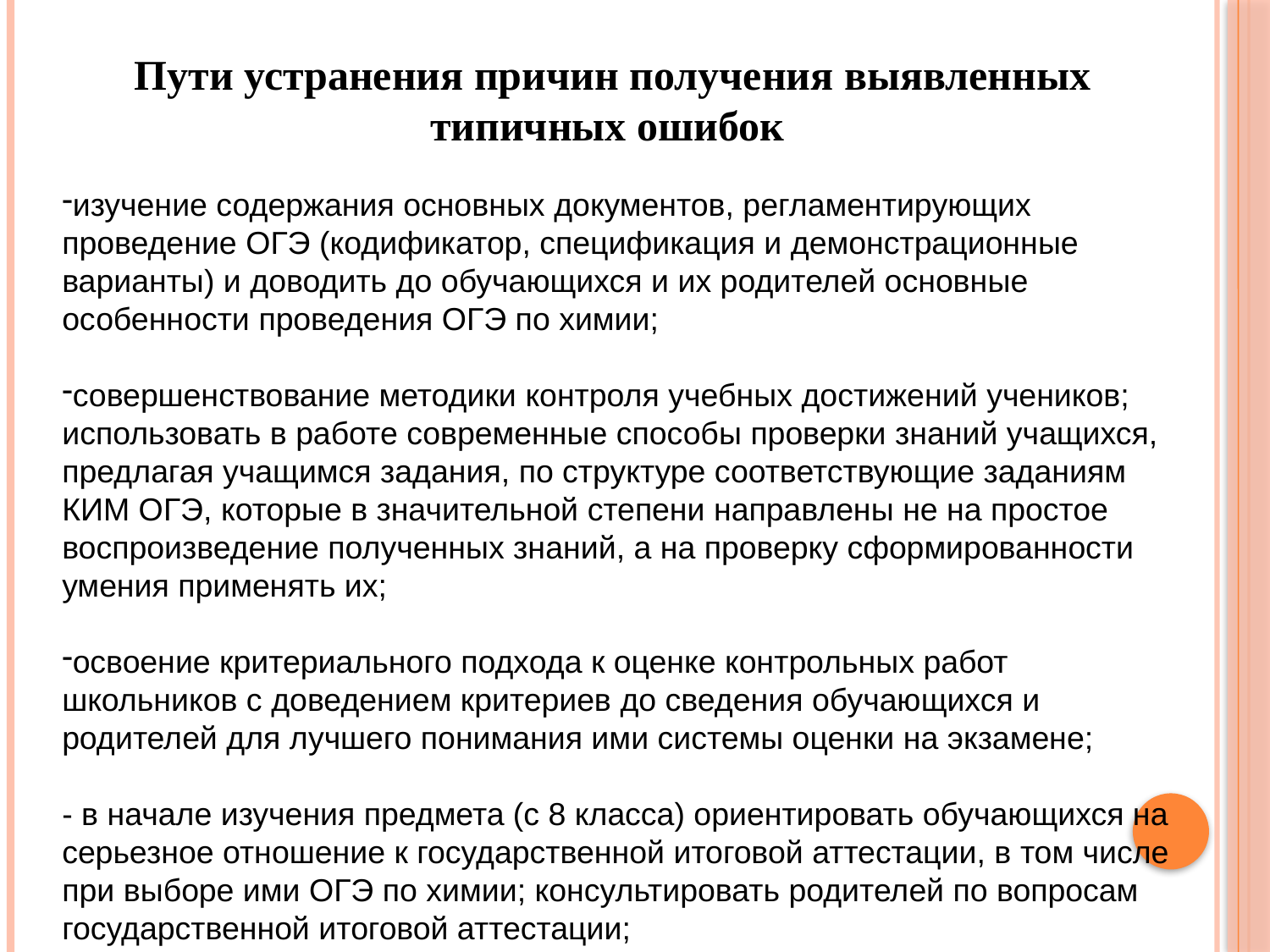

Пути устранения причин получения выявленных типичных ошибок
изучение содержания основных документов, регламентирующих проведение ОГЭ (кодификатор, спецификация и демонстрационные варианты) и доводить до обучающихся и их родителей основные особенности проведения ОГЭ по химии;

совершенствование методики контроля учебных достижений учеников; использовать в работе современные способы проверки знаний учащихся, предлагая учащимся задания, по структуре соответствующие заданиям КИМ ОГЭ, которые в значительной степени направлены не на простое воспроизведение полученных знаний, а на проверку сформированности умения применять их;

освоение критериального подхода к оценке контрольных работ школьников с доведением критериев до сведения обучающихся и родителей для лучшего понимания ими системы оценки на экзамене;

- в начале изучения предмета (с 8 класса) ориентировать обучающихся на серьезное отношение к государственной итоговой аттестации, в том числе при выборе ими ОГЭ по химии; консультировать родителей по вопросам государственной итоговой аттестации;